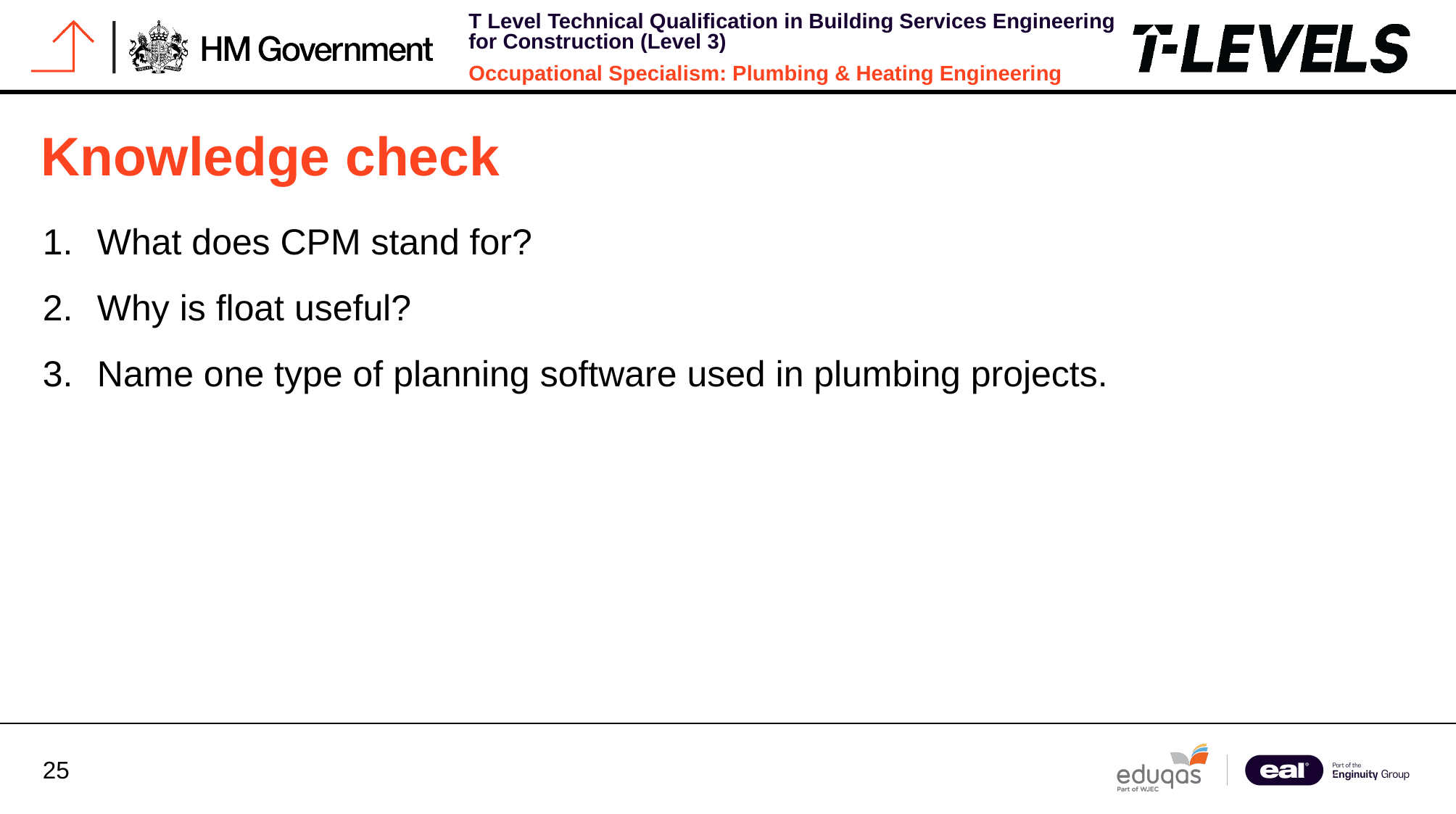

# Knowledge check
What does CPM stand for?
Why is float useful?
Name one type of planning software used in plumbing projects.